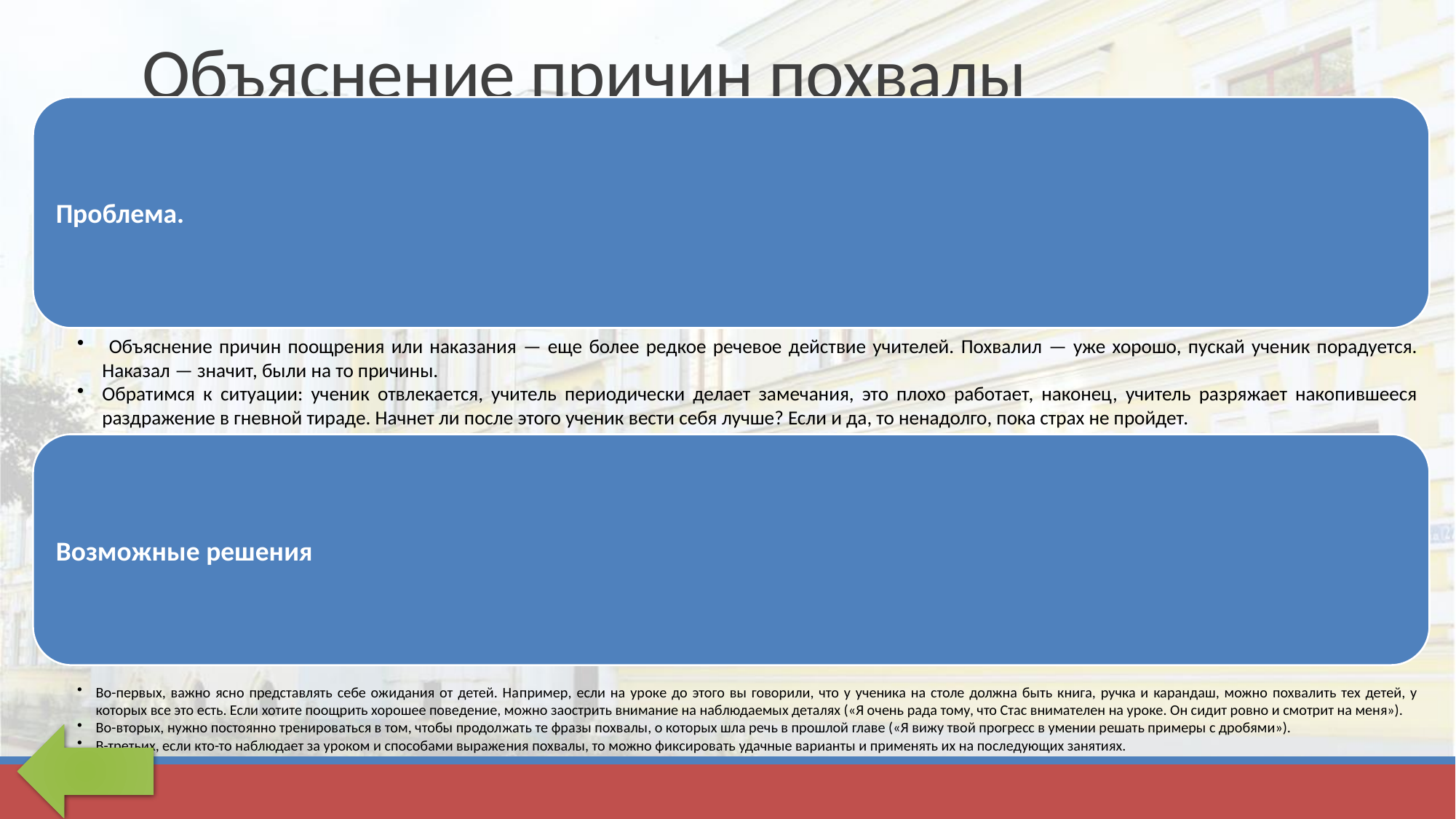

# Объяснение причин похвалы
Проблема.
Возможные решения
Во-первых, важно ясно представлять себе ожидания от детей. На­пример, если на уроке до этого вы говорили, что у ученика на столе должна быть книга, ручка и карандаш, можно похвалить тех детей, у которых все это есть. Если хотите поощрить хорошее поведение, можно заострить внимание на наблюдаемых деталях («Я очень рада тому, что Стас внимателен на уроке. Он сидит ровно и смотрит на меня»).
Во-вторых, нужно постоянно тренироваться в том, чтобы продол­жать те фразы похвалы, о которых шла речь в прошлой главе («Я вижу твой прогресс в умении решать примеры с дробями»).
В-третьих, если кто-то наблюдает за уроком и способами выраже­ния похвалы, то можно фиксировать удачные варианты и применять их на последующих занятиях.
 Объяснение причин поощрения или наказания — еще более редкое речевое действие учителей. Похвалил — уже хорошо, пускай ученик порадуется. Наказал — значит, были на то причины.
Обратимся к ситуации: ученик отвлекается, учитель периодически делает замечания, это плохо работает, наконец, учитель разряжает накопившееся раздражение в гневной тираде. Начнет ли после этого ученик вести себя лучше? Если и да, то ненадолго, пока страх не пройдет.